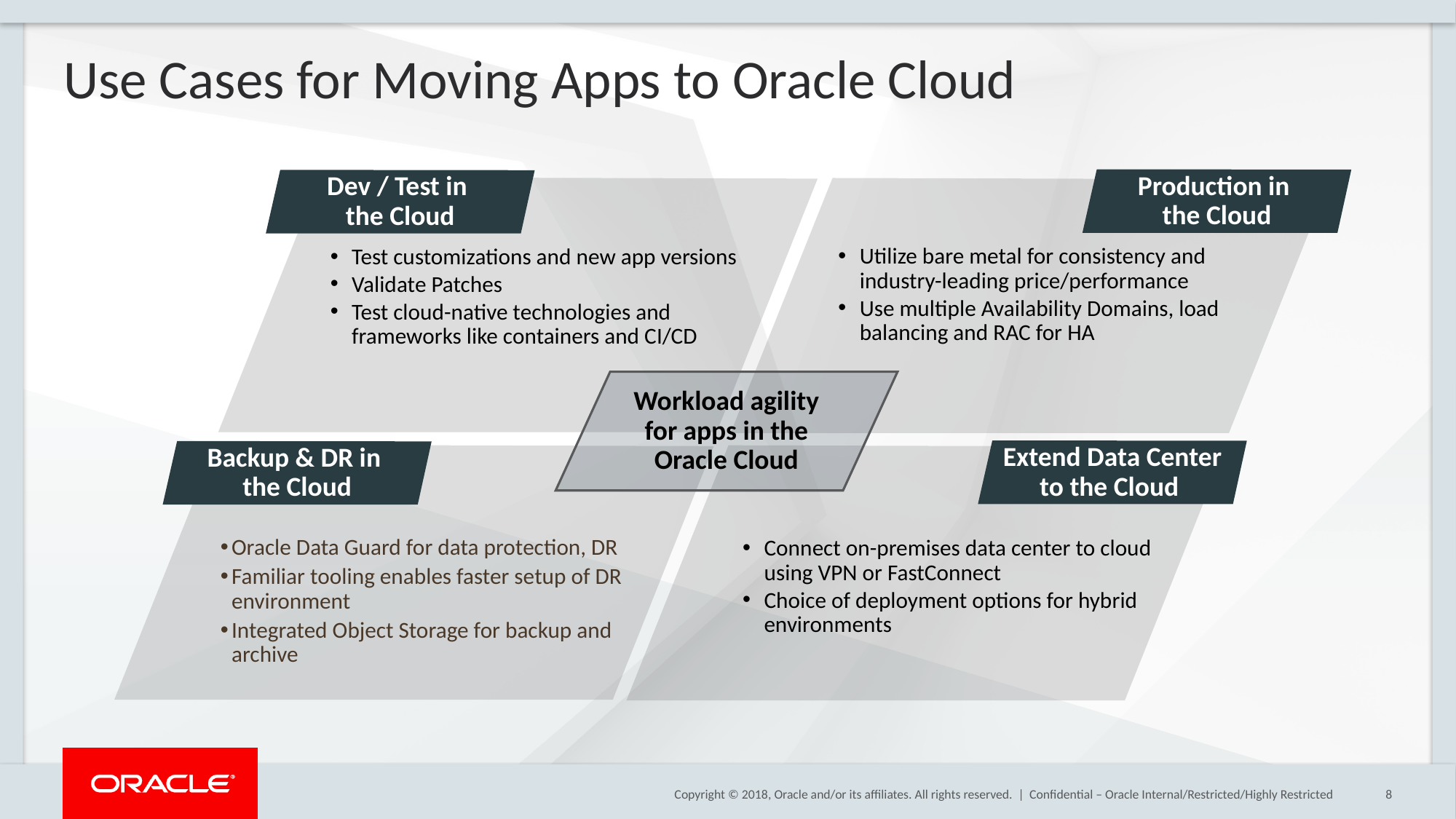

# Use Cases for Moving Apps to Oracle Cloud
Production in
the Cloud
Dev / Test in
the Cloud

Utilize bare metal for consistency and industry-leading price/performance
Use multiple Availability Domains, load balancing and RAC for HA

Test customizations and new app versions
Validate Patches
Test cloud-native technologies and frameworks like containers and CI/CD
Workload agility for apps in the Oracle Cloud
Extend Data Center to the Cloud
Backup & DR in
the Cloud
Oracle Data Guard for data protection, DR
Familiar tooling enables faster setup of DR environment
Integrated Object Storage for backup and archive
Connect on-premises data center to cloud using VPN or FastConnect
Choice of deployment options for hybrid environments
Confidential – Oracle Internal/Restricted/Highly Restricted
8